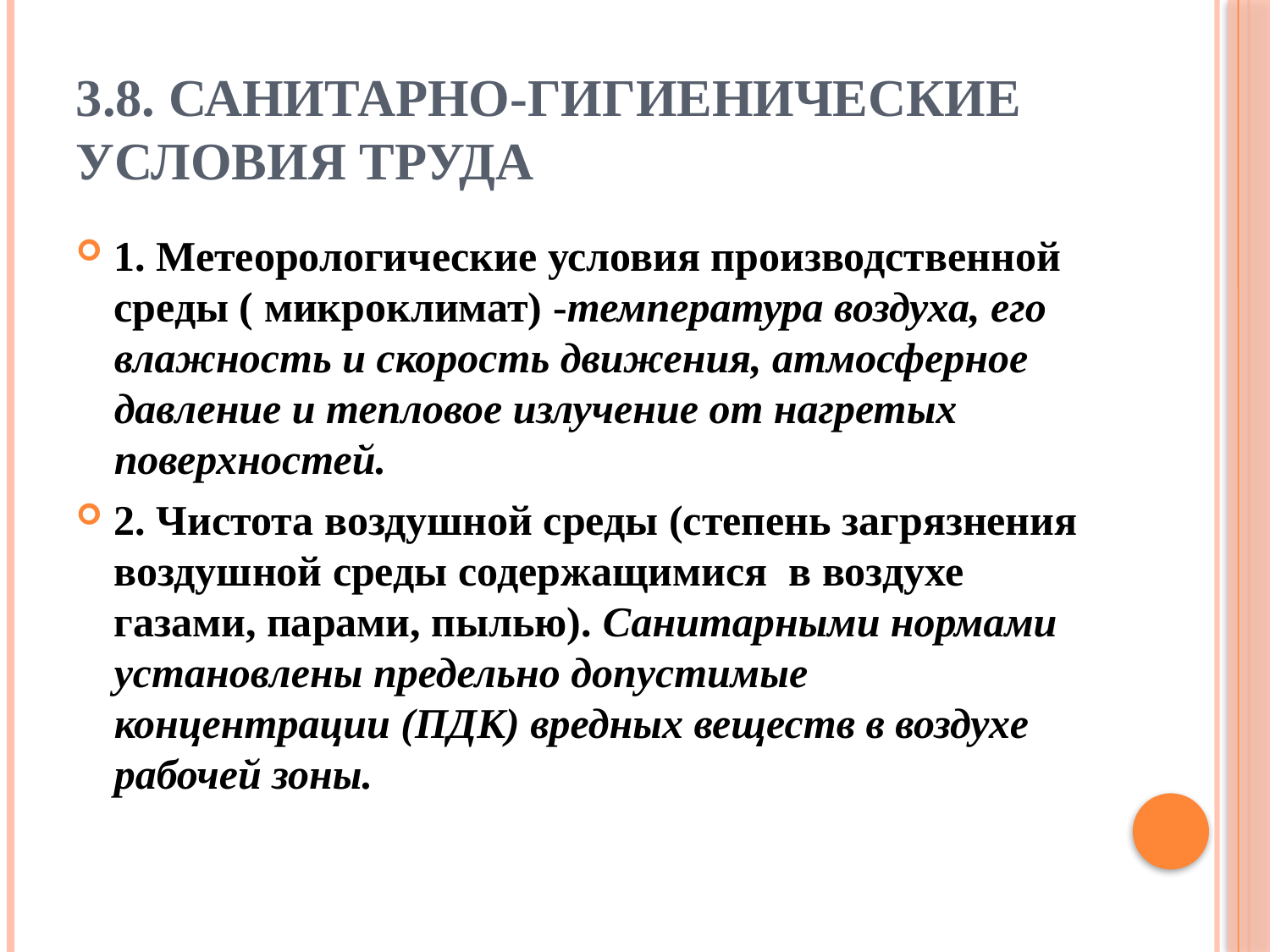

# 3.8. Санитарно-гигиенические условия труда
1. Метеорологические условия производственной среды ( микроклимат) -температура воздуха, его влажность и скорость движения, атмосферное давление и тепловое излучение от нагретых поверхностей.
2. Чистота воздушной среды (степень загрязнения воздушной среды содержащимися  в воздухе газами, парами, пылью). Санитарными нормами установлены предельно допустимые концентрации (ПДК) вредных веществ в воздухе рабочей зоны.